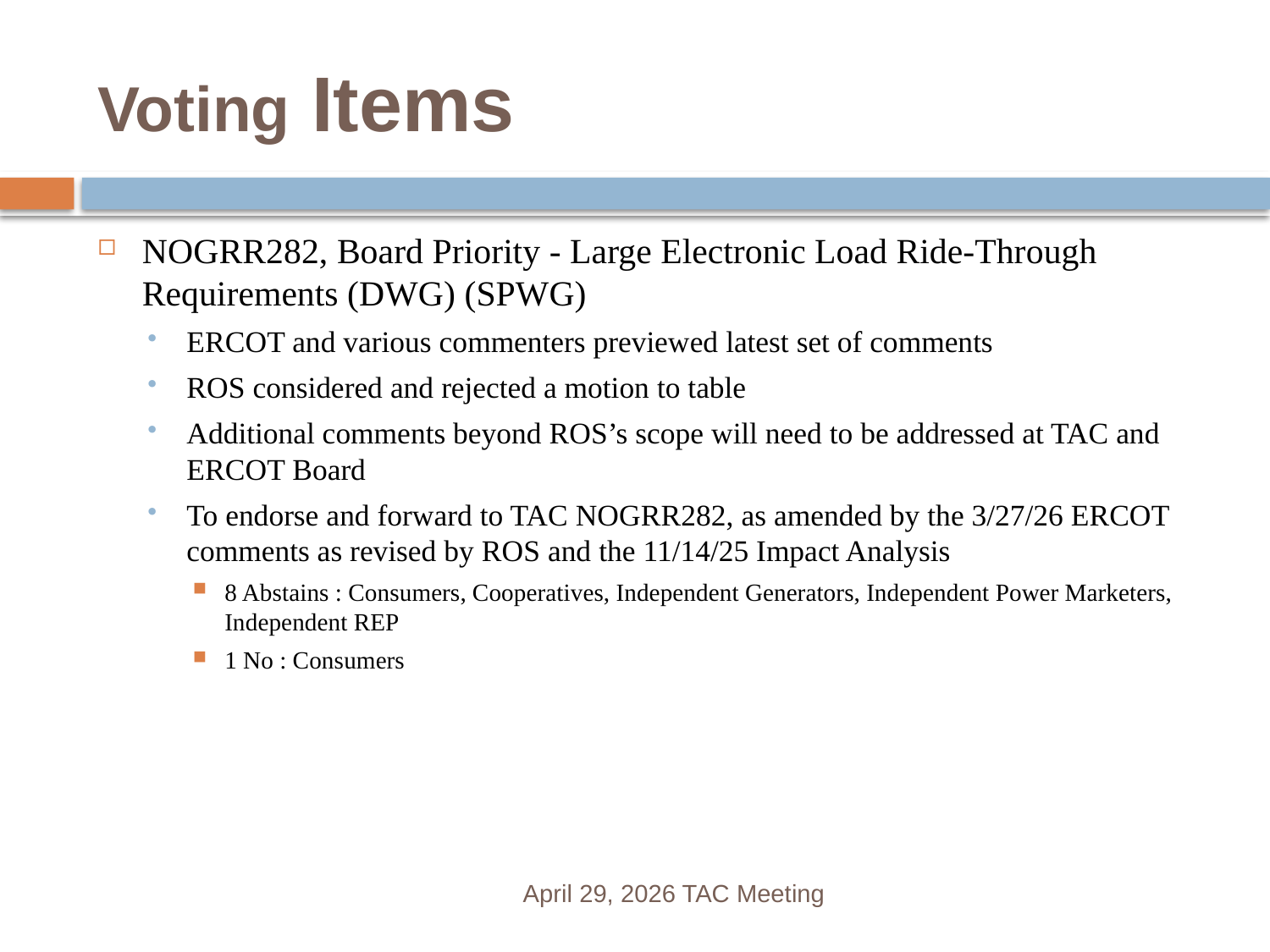

# Voting Items
NOGRR282, Board Priority - Large Electronic Load Ride-Through Requirements (DWG) (SPWG)
ERCOT and various commenters previewed latest set of comments
ROS considered and rejected a motion to table
Additional comments beyond ROS’s scope will need to be addressed at TAC and ERCOT Board
To endorse and forward to TAC NOGRR282, as amended by the 3/27/26 ERCOT comments as revised by ROS and the 11/14/25 Impact Analysis
8 Abstains : Consumers, Cooperatives, Independent Generators, Independent Power Marketers, Independent REP
1 No : Consumers

April 29, 2026 TAC Meeting